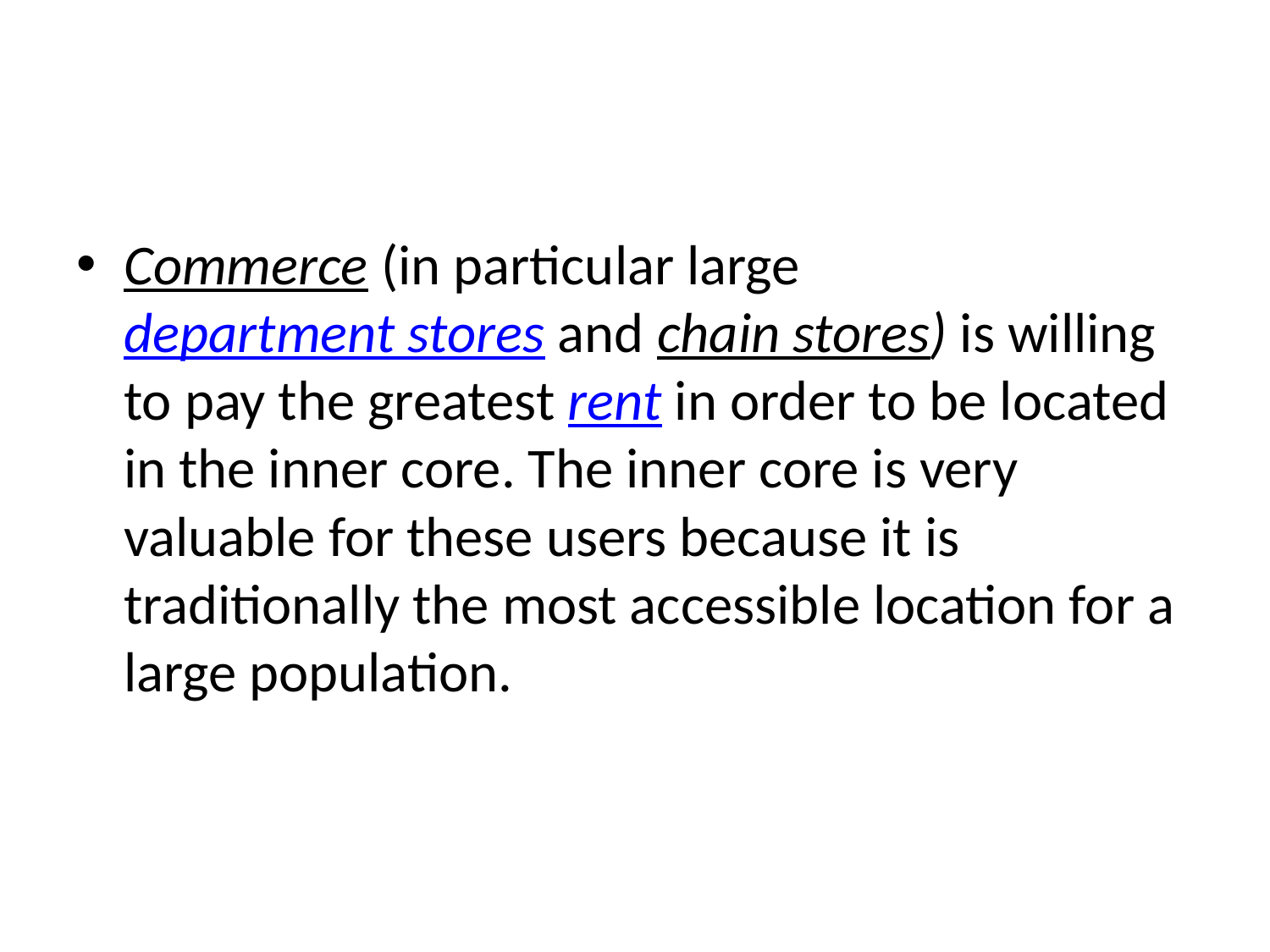

#
Commerce (in particular large department stores and chain stores) is willing to pay the greatest rent in order to be located in the inner core. The inner core is very valuable for these users because it is traditionally the most accessible location for a large population.